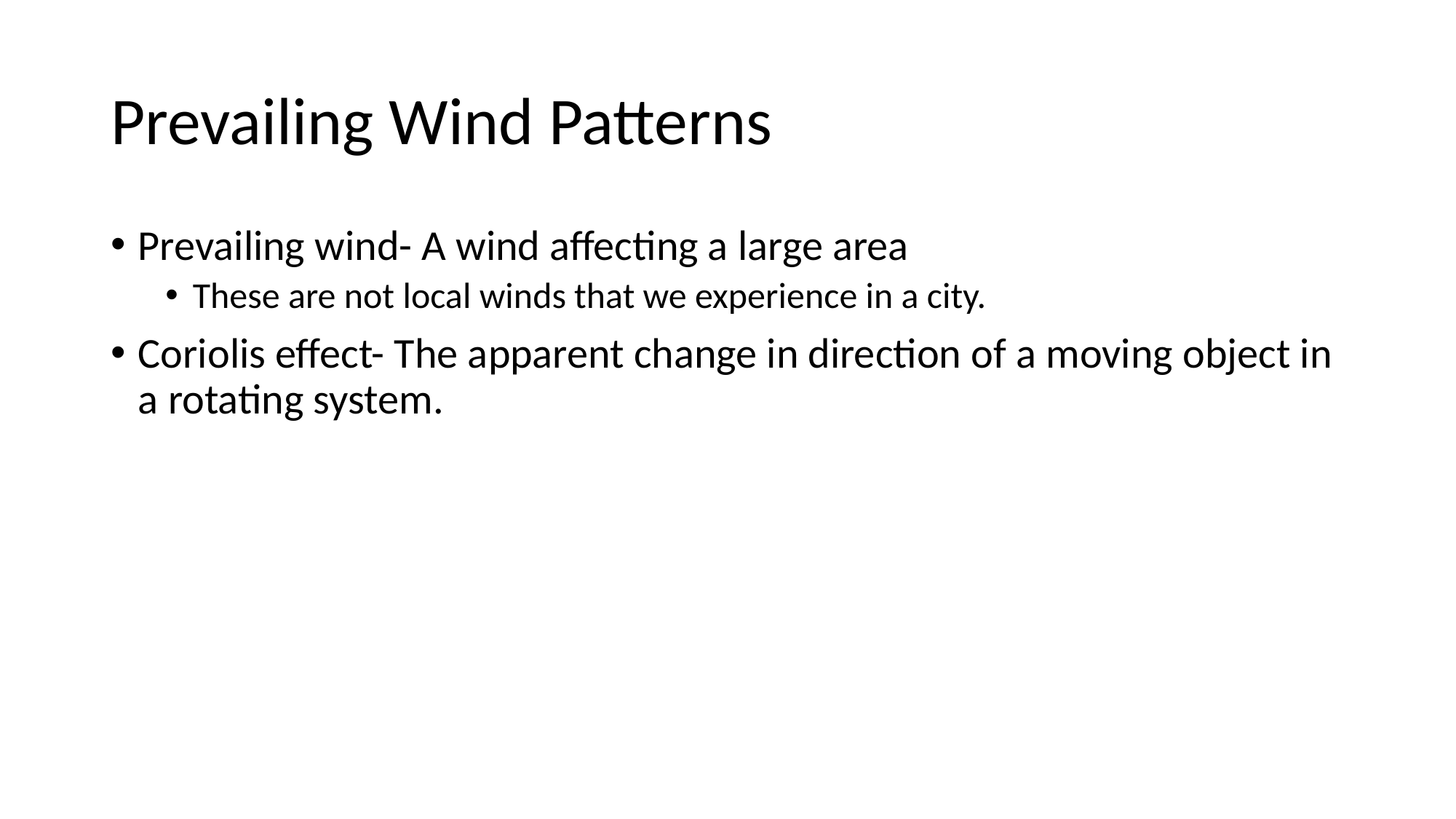

# Prevailing Wind Patterns
Prevailing wind- A wind affecting a large area
These are not local winds that we experience in a city.
Coriolis effect- The apparent change in direction of a moving object in a rotating system.